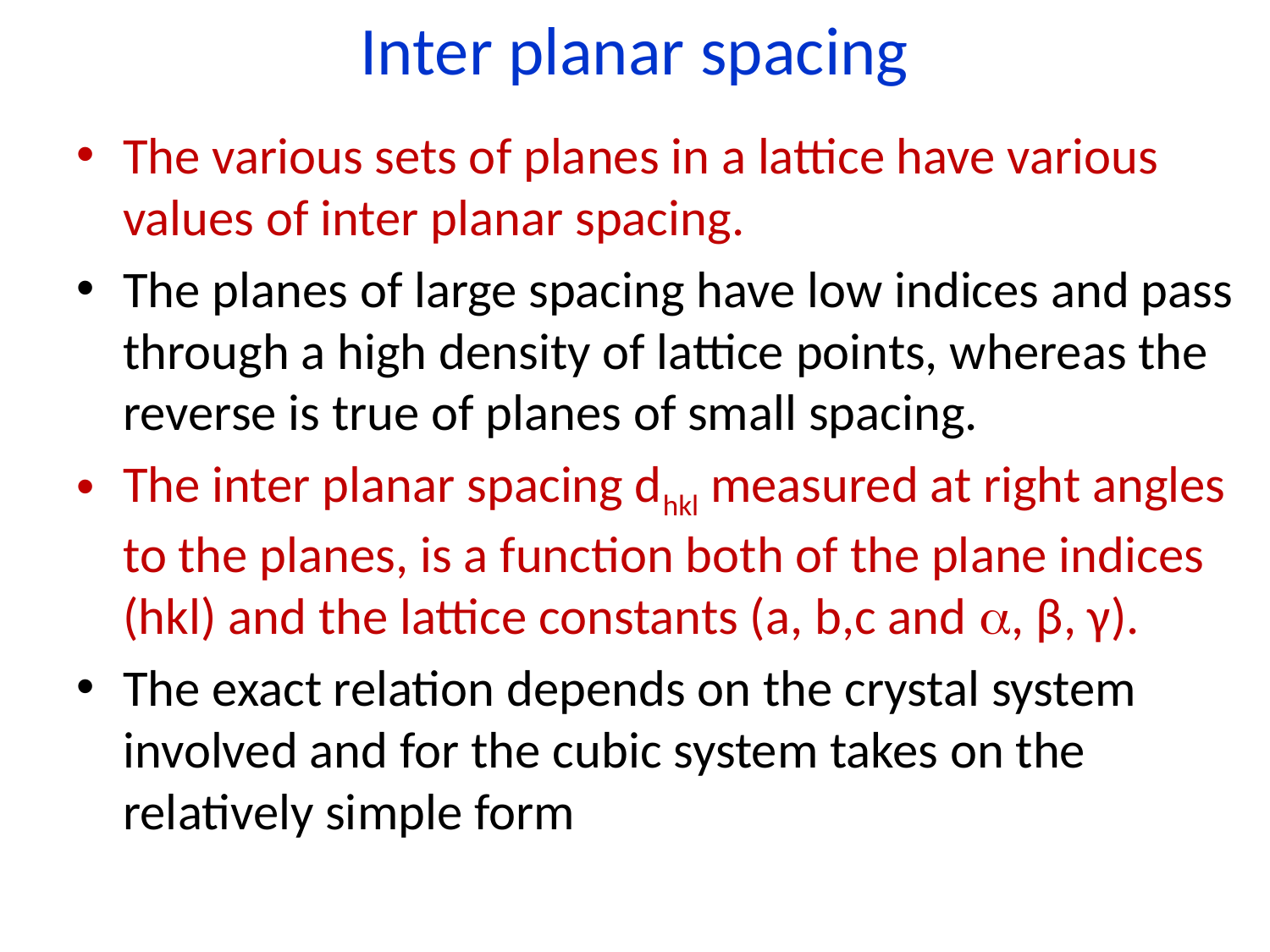

# Inter planar spacing
The various sets of planes in a lattice have various values of inter planar spacing.
The planes of large spacing have low indices and pass through a high density of lattice points, whereas the reverse is true of planes of small spacing.
The inter planar spacing dhkl measured at right angles to the planes, is a function both of the plane indices (hkl) and the lattice constants (a, b,c and α, β, γ).
The exact relation depends on the crystal system involved and for the cubic system takes on the relatively simple form